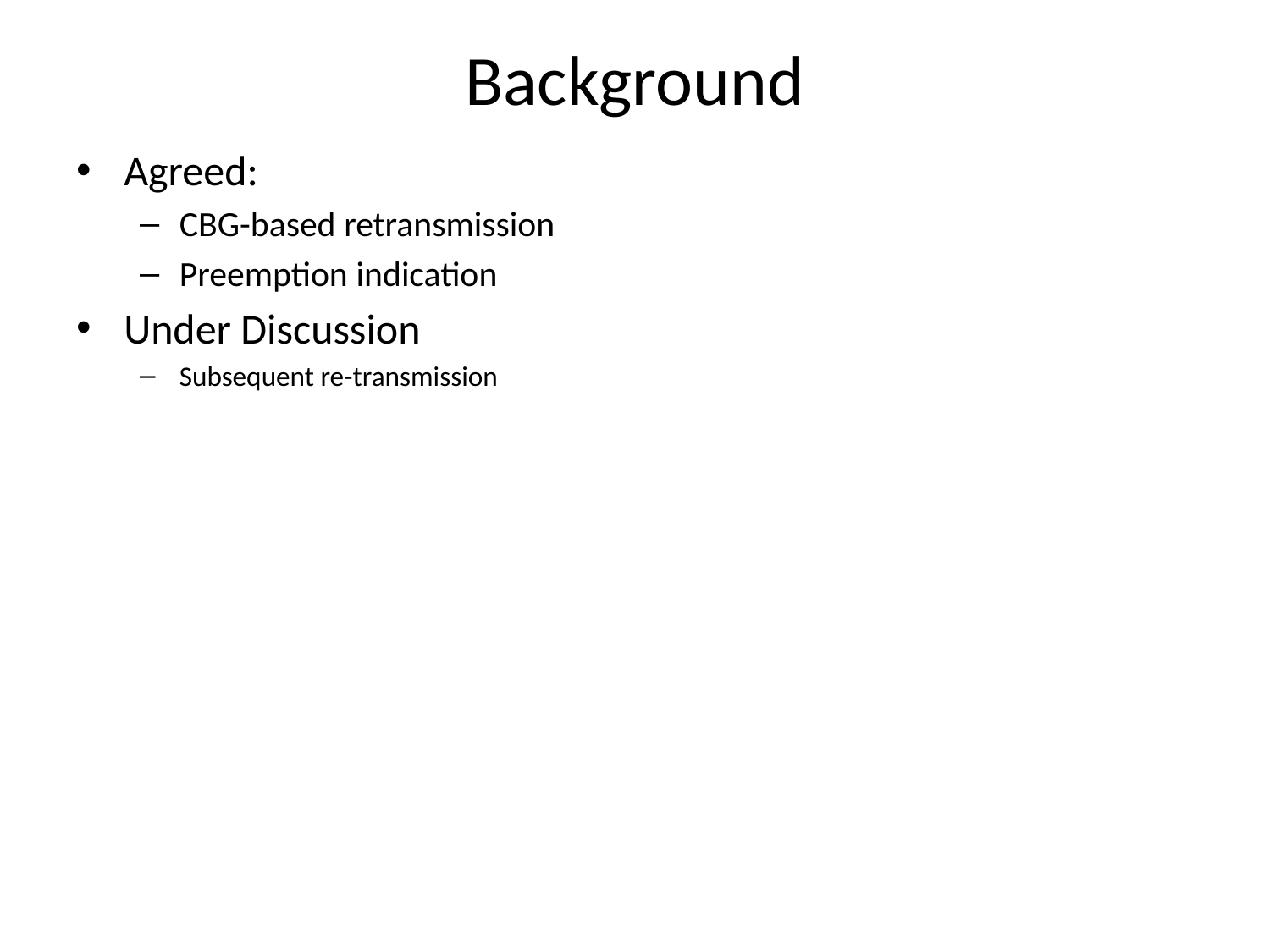

Background
Agreed:
CBG-based retransmission
Preemption indication
Under Discussion
Subsequent re-transmission